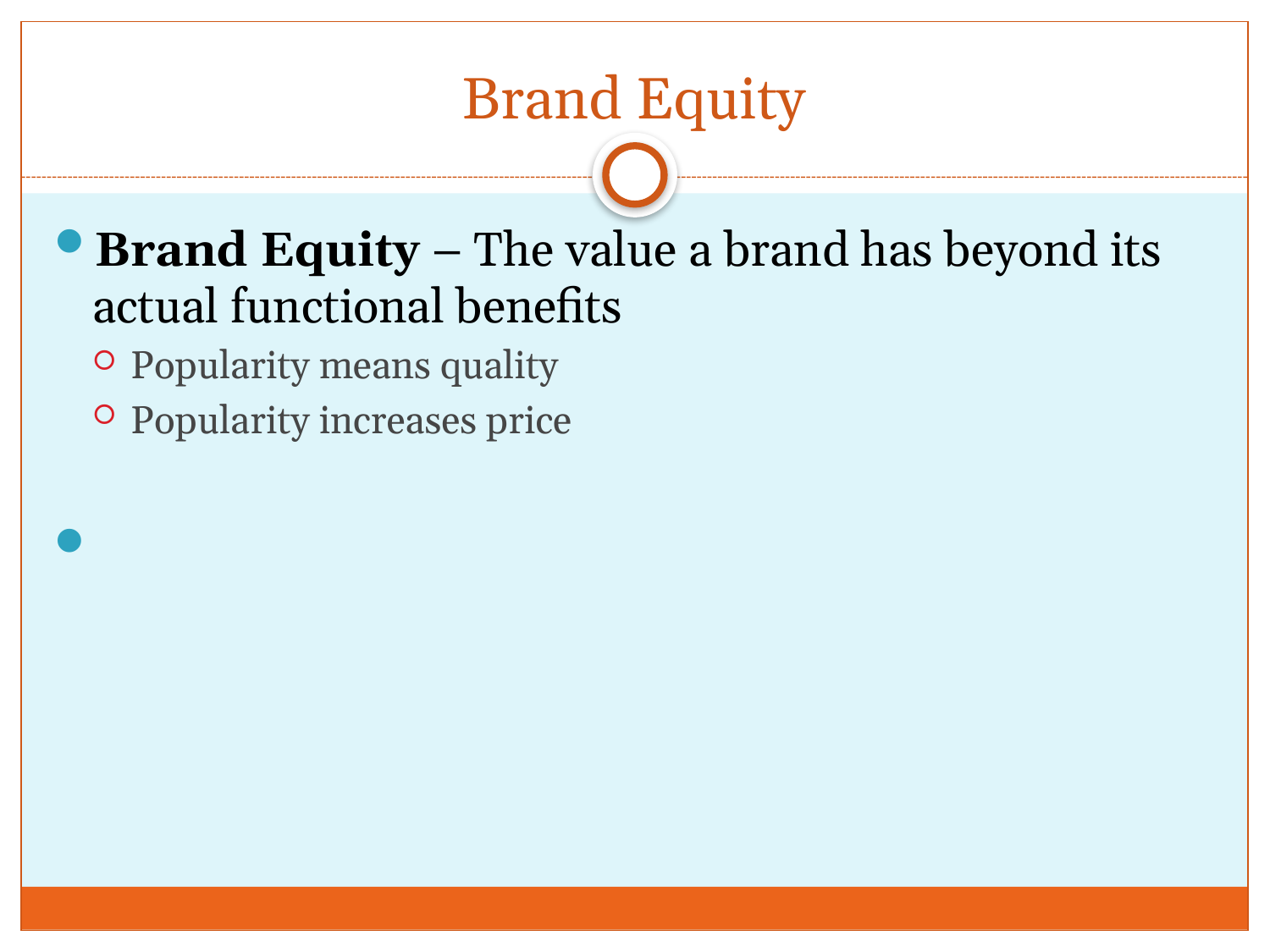

# Brand Equity
Brand Equity – The value a brand has beyond its actual functional benefits
Popularity means quality
Popularity increases price